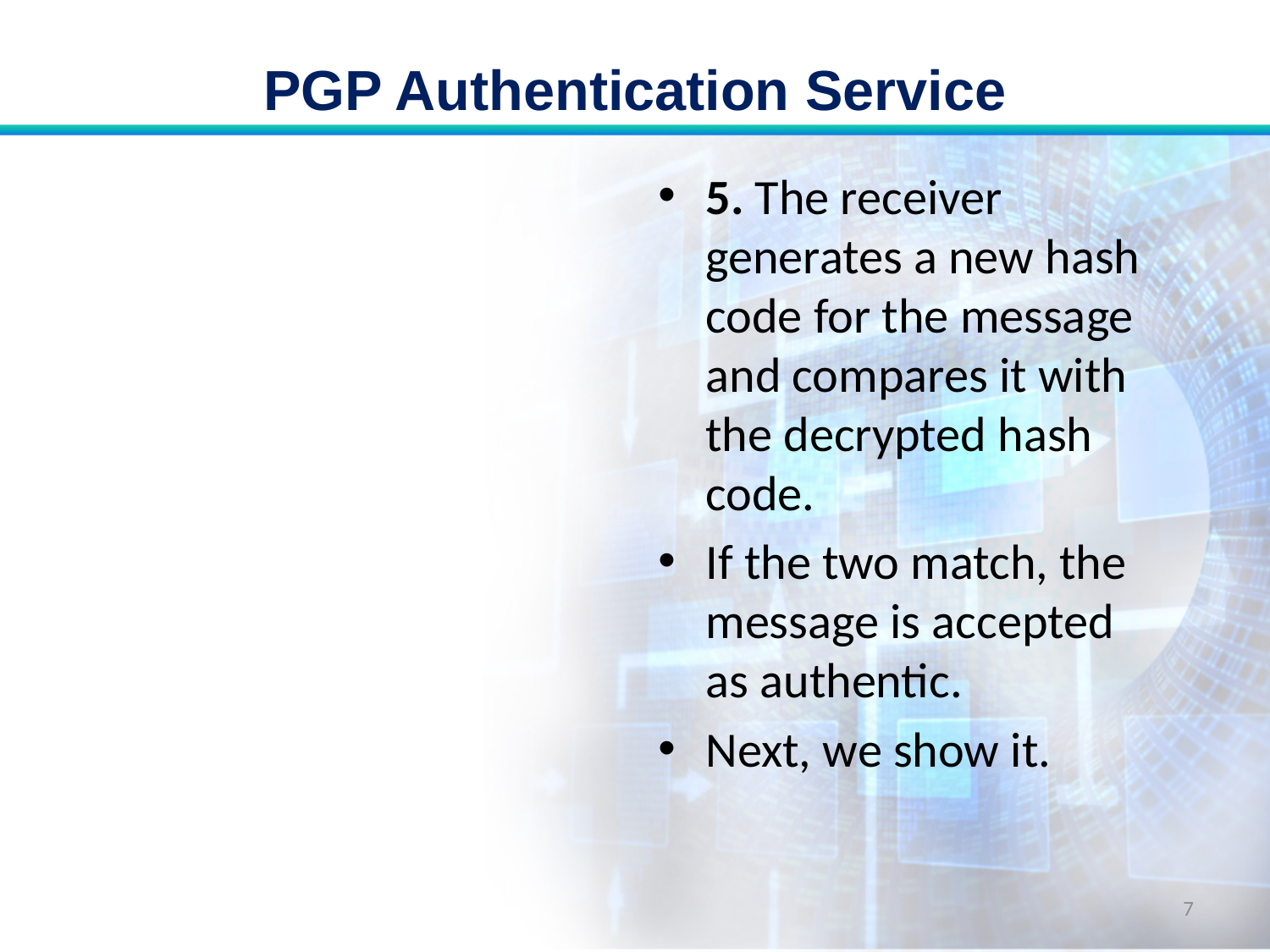

# PGP Authentication Service
5. The receiver generates a new hash code for the message and compares it with the decrypted hash code.
If the two match, the message is accepted as authentic.
Next, we show it.
7